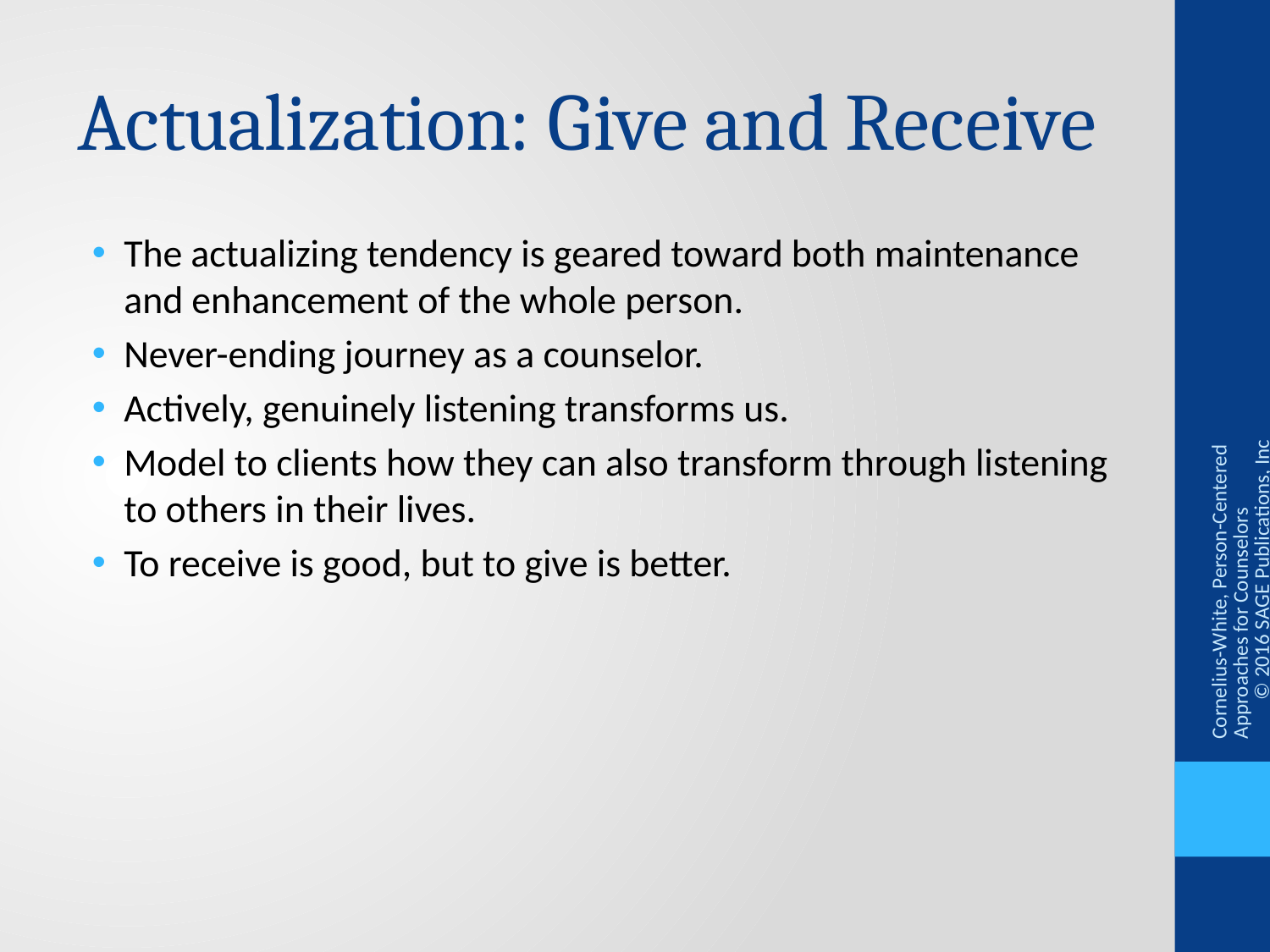

# Actualization: Give and Receive
The actualizing tendency is geared toward both maintenance and enhancement of the whole person.
Never-ending journey as a counselor.
Actively, genuinely listening transforms us.
Model to clients how they can also transform through listening to others in their lives.
To receive is good, but to give is better.
Cornelius-White, Person-Centered Approaches for Counselors                      © 2016 SAGE Publications, Inc.